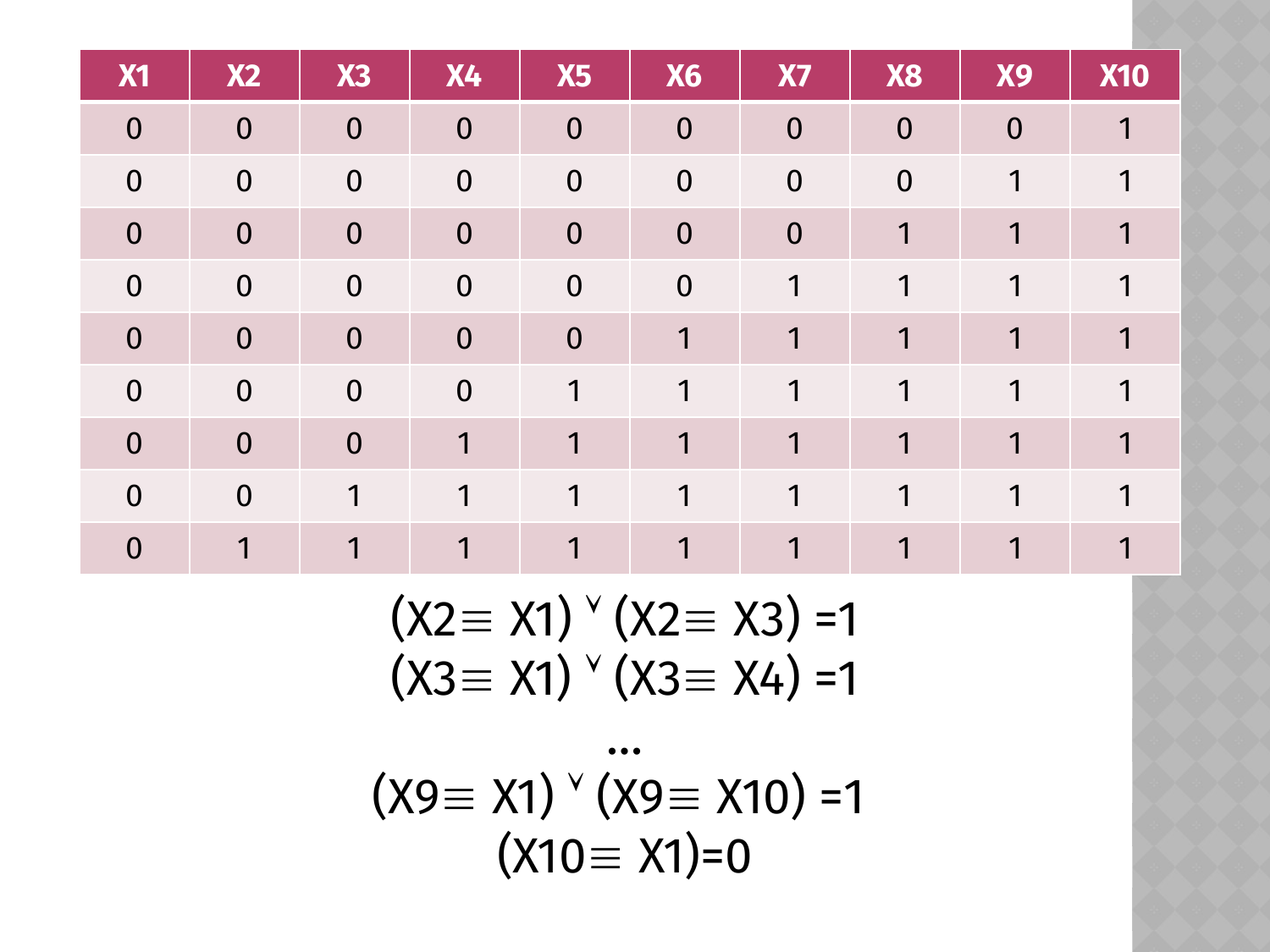

| Х1 | Х2 | Х3 | Х4 | Х5 | Х6 | Х7 | Х8 | Х9 | Х10 |
| --- | --- | --- | --- | --- | --- | --- | --- | --- | --- |
| 0 | 0 | 0 | 0 | 0 | 0 | 0 | 0 | 0 | 1 |
| 0 | 0 | 0 | 0 | 0 | 0 | 0 | 0 | 1 | 1 |
| 0 | 0 | 0 | 0 | 0 | 0 | 0 | 1 | 1 | 1 |
| 0 | 0 | 0 | 0 | 0 | 0 | 1 | 1 | 1 | 1 |
| 0 | 0 | 0 | 0 | 0 | 1 | 1 | 1 | 1 | 1 |
| 0 | 0 | 0 | 0 | 1 | 1 | 1 | 1 | 1 | 1 |
| 0 | 0 | 0 | 1 | 1 | 1 | 1 | 1 | 1 | 1 |
| 0 | 0 | 1 | 1 | 1 | 1 | 1 | 1 | 1 | 1 |
| 0 | 1 | 1 | 1 | 1 | 1 | 1 | 1 | 1 | 1 |
(Х2≡ Х1) ∨ (Х2≡ Х3) =1
(Х3≡ Х1) ∨ (Х3≡ Х4) =1
…
(Х9≡ Х1) ∨ (Х9≡ Х10) =1
(Х10≡ Х1)=0